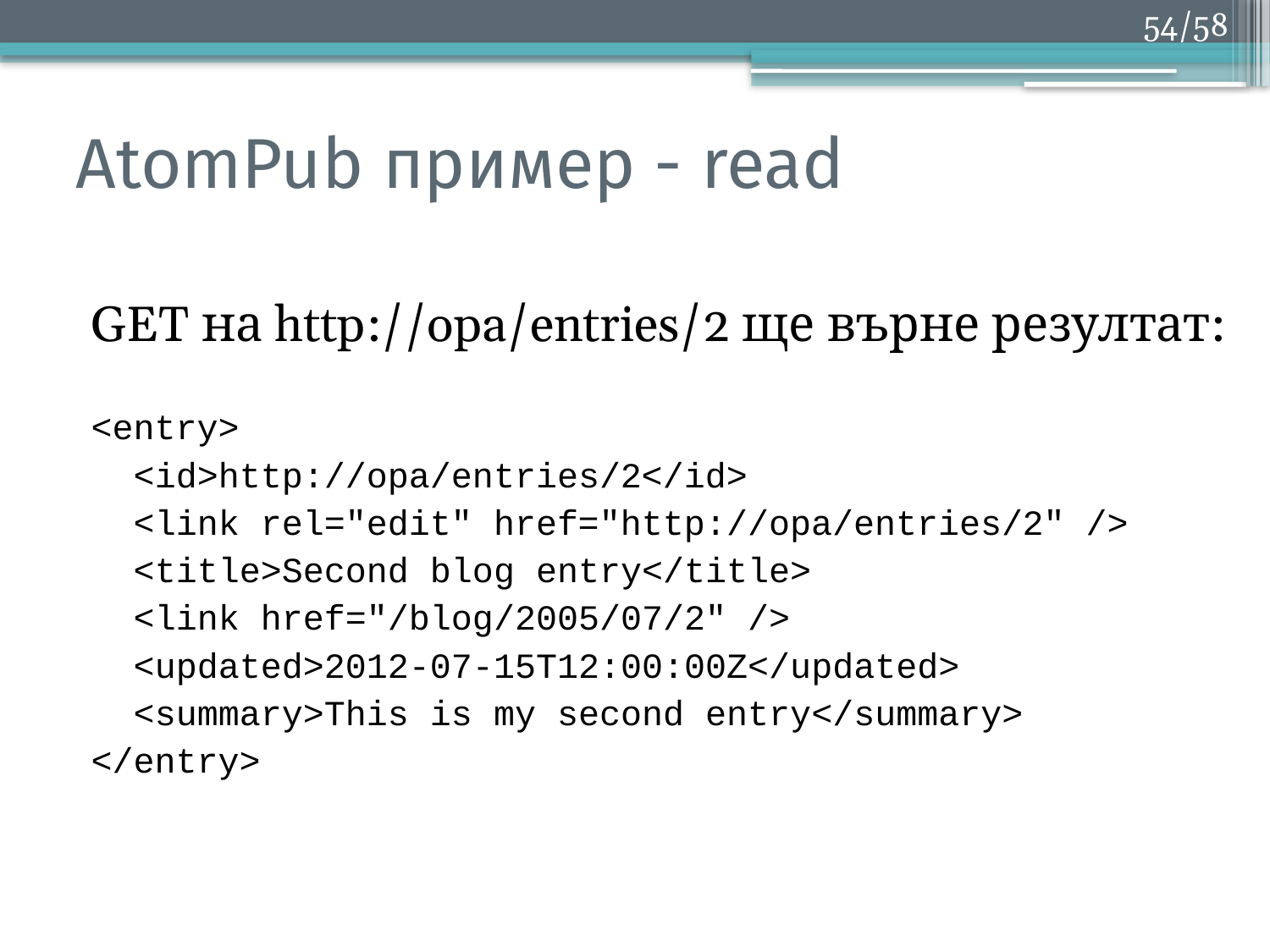

54/58
# АtomPub пример - read
GET на http://opa/entries/2 ще върне резултат:

<entry>
  <id>http://opa/entries/2</id>
  <link rel="edit" href="http://opa/entries/2" />
  <title>Second blog entry</title>
  <link href="/blog/2005/07/2" />
  <updated>2012-07-15T12:00:00Z</updated>
  <summary>This is my second entry</summary>
</entry>